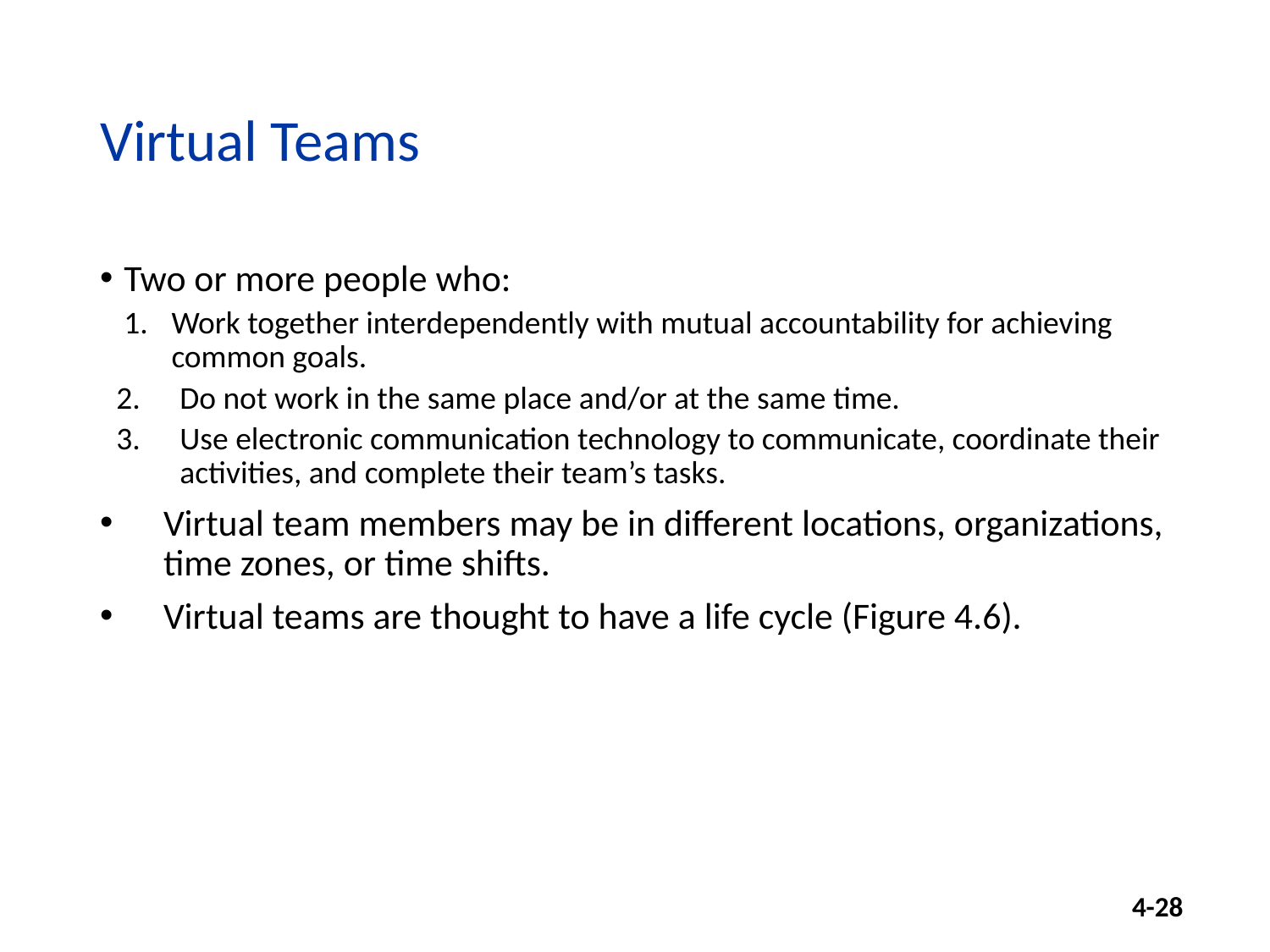

# Virtual Teams
Two or more people who:
Work together interdependently with mutual accountability for achieving common goals.
Do not work in the same place and/or at the same time.
Use electronic communication technology to communicate, coordinate their activities, and complete their team’s tasks.
Virtual team members may be in different locations, organizations, time zones, or time shifts.
Virtual teams are thought to have a life cycle (Figure 4.6).